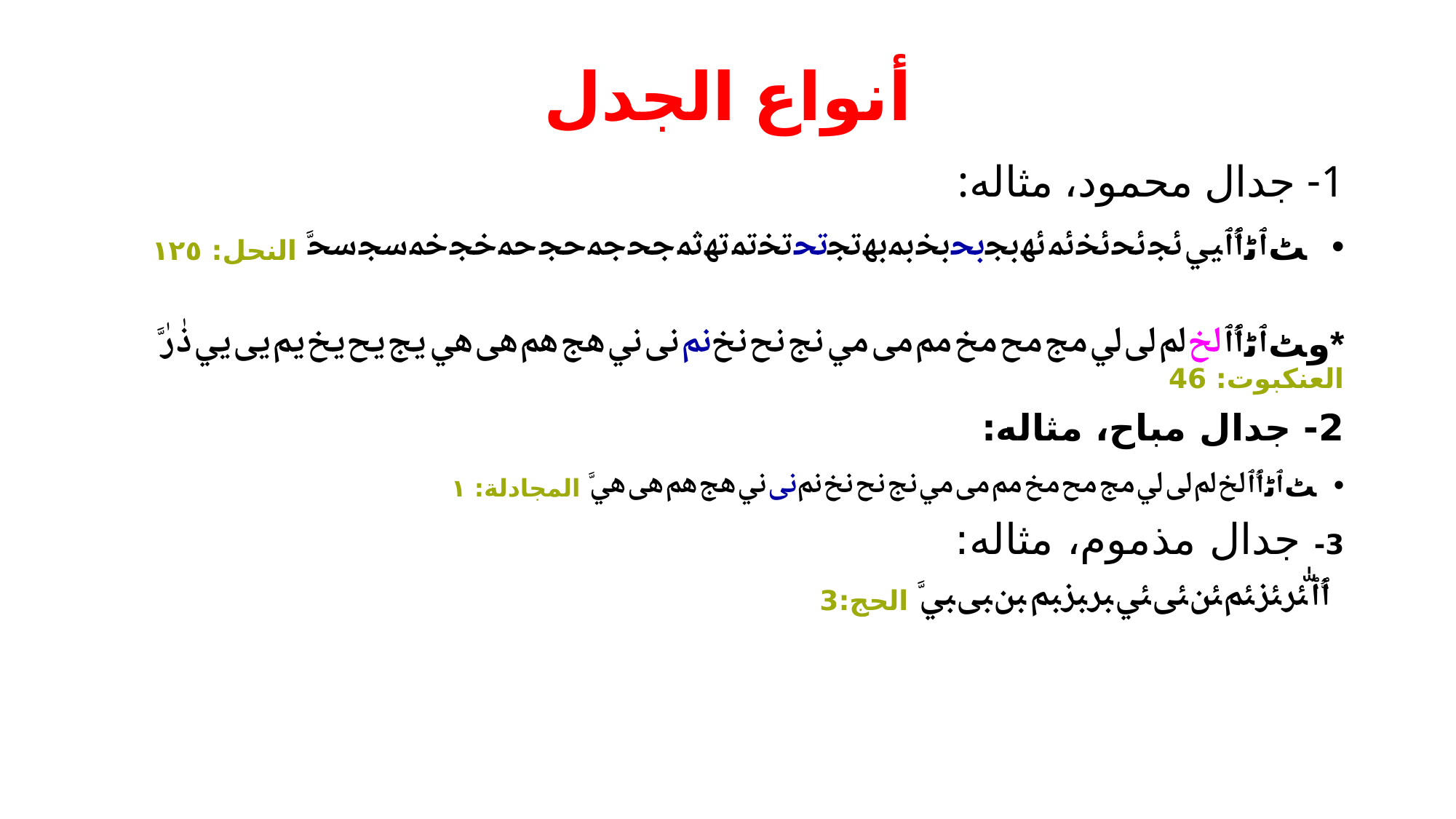

# أنواع الجدل
1- جدال محمود، مثاله:
 ﭧﭐﭨﭐﱡﭐ ﲖ ﲗ ﲘ ﲙ ﲚ  ﲛ ﲜﲝ ﲞ ﲟ ﲠ ﲡﲢ ﲣ ﲤ  ﲥ ﲦ ﲧ ﲨ ﲩ ﲪ ﲫ ﲬ ﲭ ﲮ ﱠ النحل: ١٢٥

*وﭧﭐﭨﭐﱡﭐ ﱁ ﱂ ﱃ ﱄ ﱅ ﱆ ﱇ ﱈ ﱉ ﱊ  ﱋ ﱌ ﱍﱎ ﱏ ﱐ ﱑ ﱒ ﱓ ﱔ  ﱕ ﱖ ﱗ ﱘ ﱙ ﱚ ﱛ ﱜ  ﱠ العنكبوت: 46
2- جدال مباح، مثاله:
ﭧﭐﭨﭐﱡﭐ ﱁ ﱂ ﱃ ﱄ ﱅ ﱆ ﱇ ﱈ ﱉ ﱊ ﱋ  ﱌ ﱍ ﱎﱏ ﱐ ﱑ ﱒ ﱓ ﱔ ﱠ المجادلة: ١
3- جدال مذموم، مثاله:
 ﭐﱡﭐ ﱣ ﱤ ﱥ ﱦ ﱧ ﱨ ﱩ ﱪ ﱫ ﱬ  ﱭ ﱮ ﱯ ﱠ الحج:3